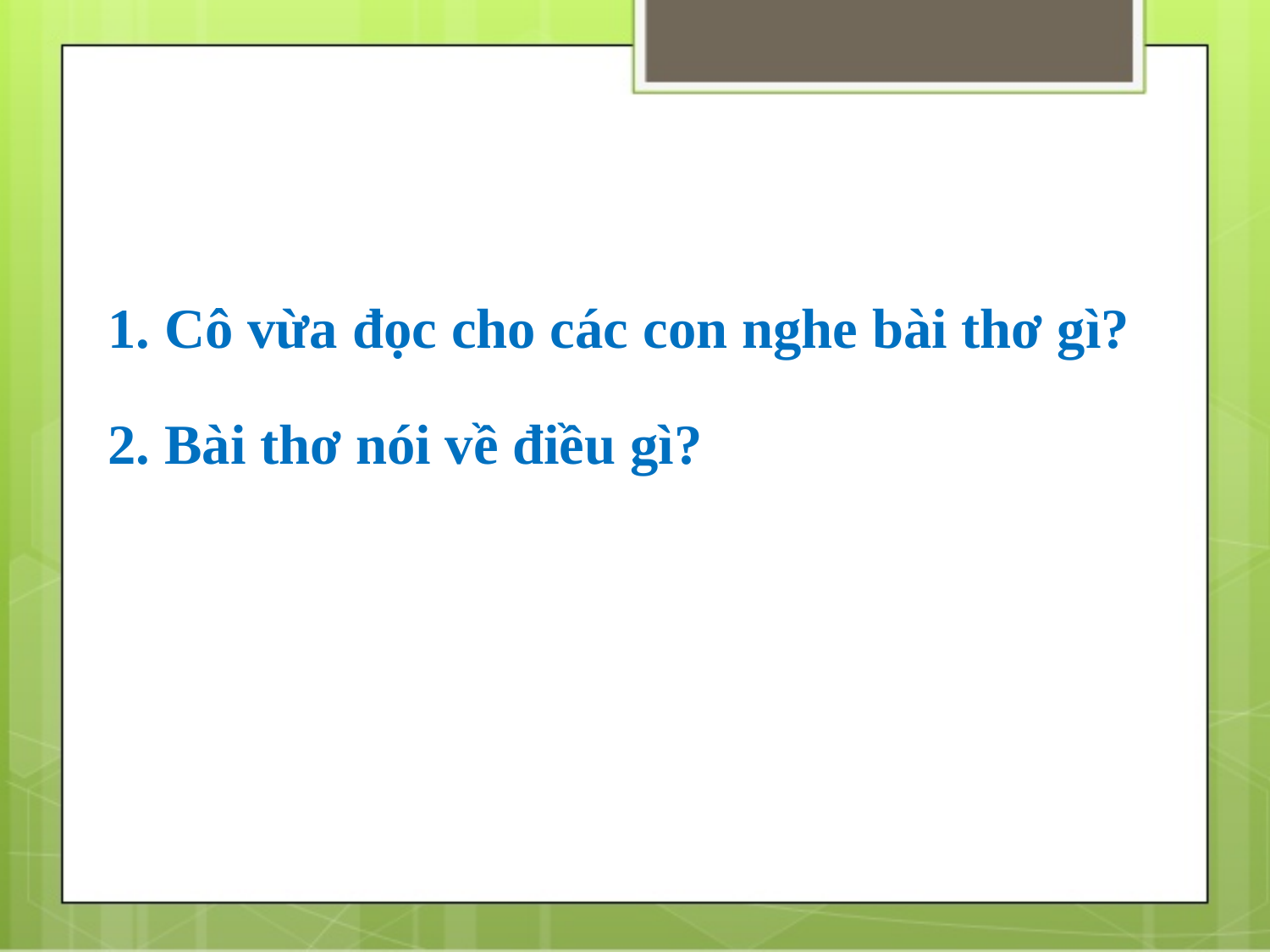

1. Cô vừa đọc cho các con nghe bài thơ gì?

2. Bài thơ nói về điều gì?